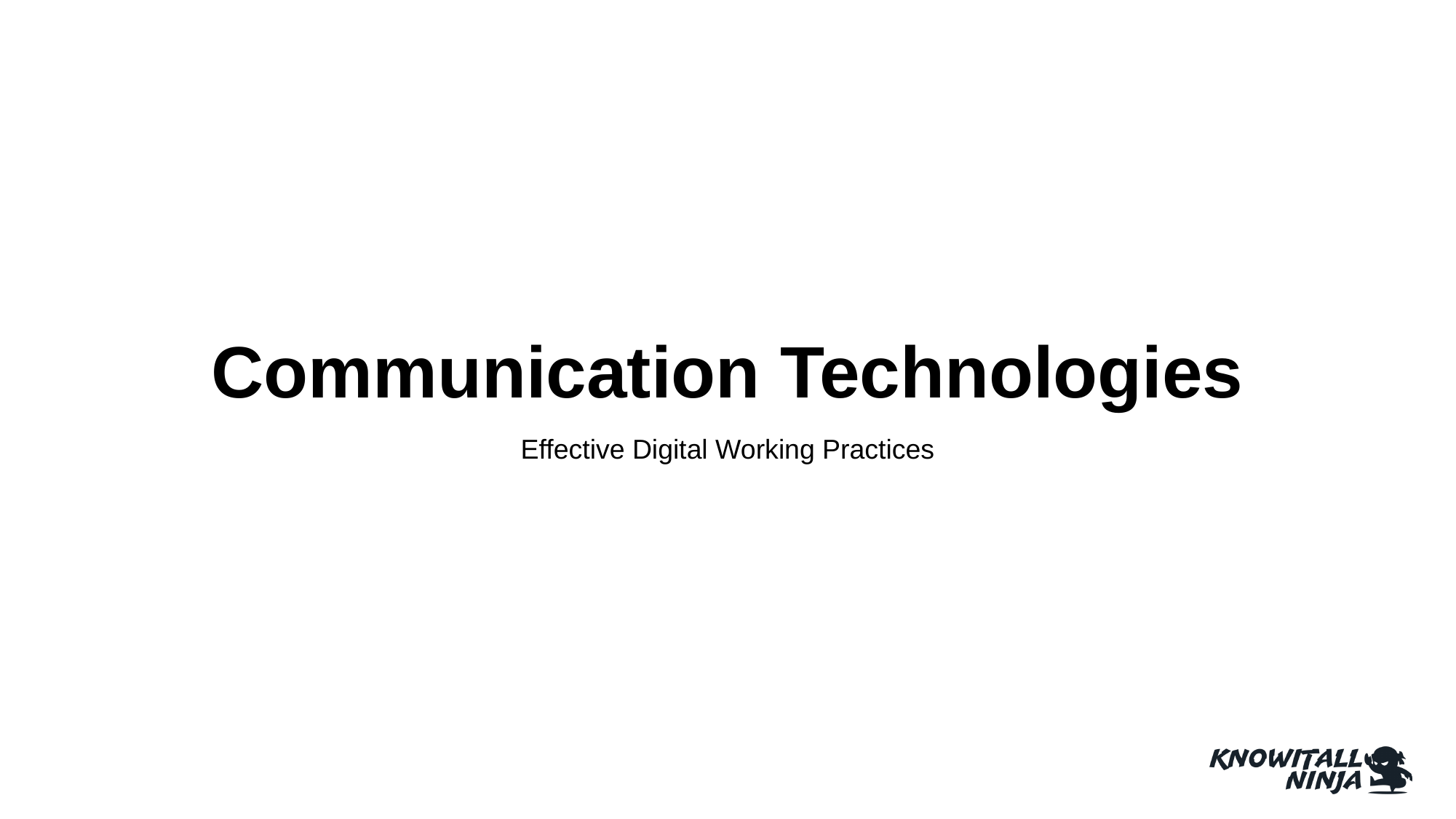

# Communication Technologies
Effective Digital Working Practices